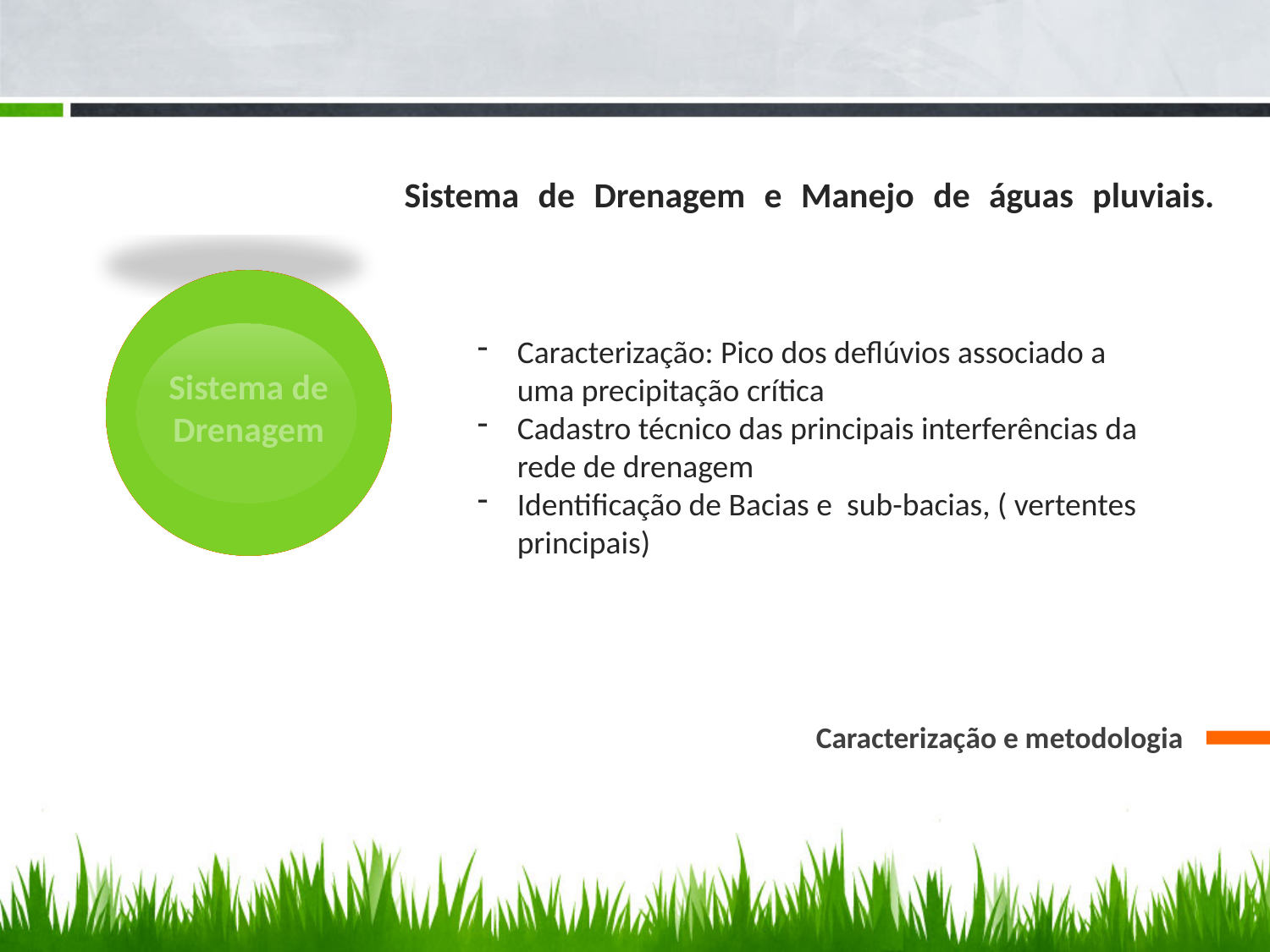

# Sistema de Drenagem e Manejo de águas pluviais.

Caracterização: Pico dos deflúvios associado a uma precipitação crítica
Cadastro técnico das principais interferências da rede de drenagem
Identificação de Bacias e  sub-bacias, ( vertentes principais)
Sistema de Drenagem
Caracterização e metodologia